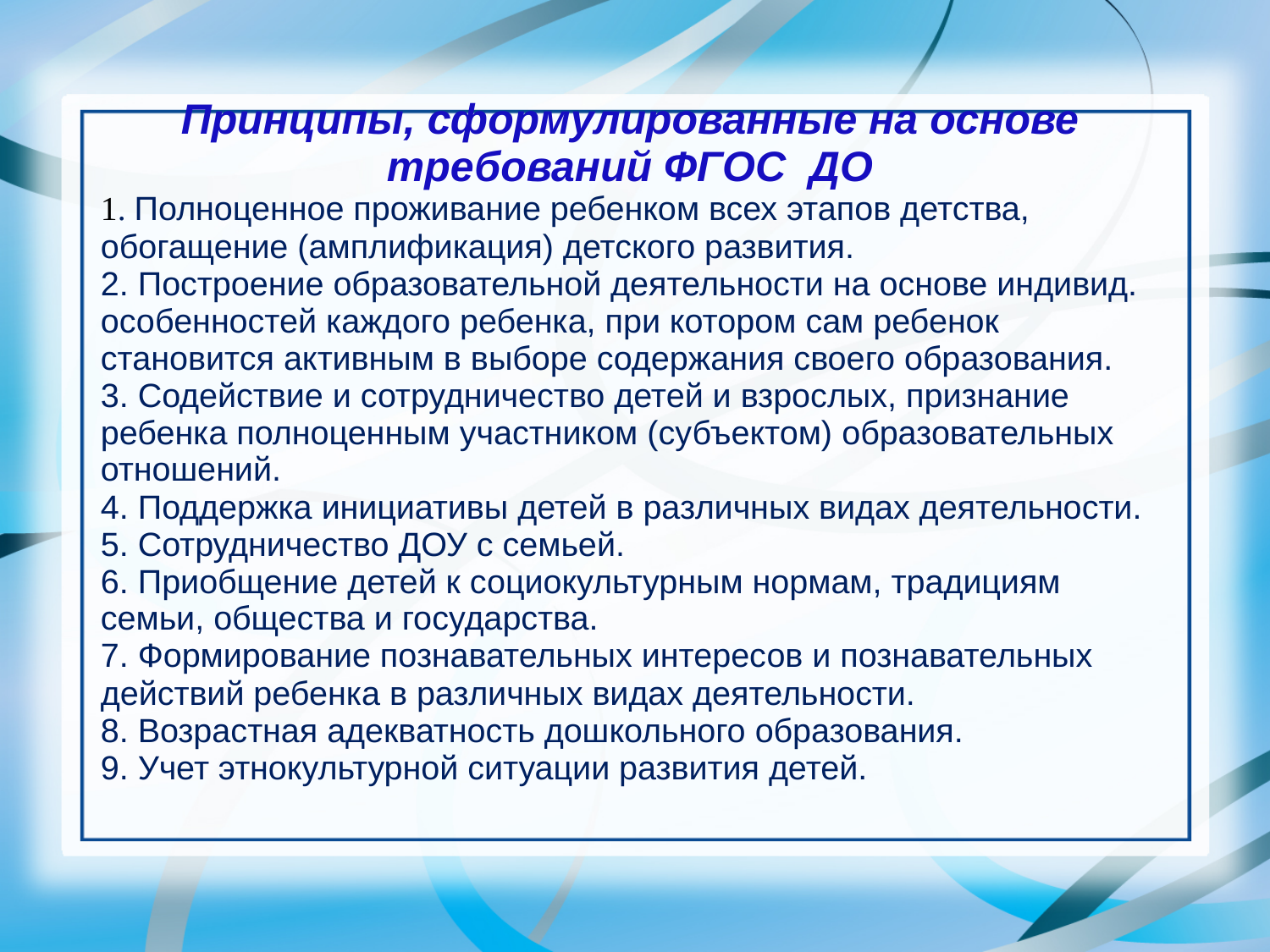

| Принципы, сформулированные на основе требований ФГОС ДО 1. Полноценное проживание ребенком всех этапов детства, обогащение (амплификация) детского развития. 2. Построение образовательной деятельности на основе индивид. особенностей каждого ребенка, при котором сам ребенок становится активным в выборе содержания своего образования. 3. Содействие и сотрудничество детей и взрослых, признание ребенка полноценным участником (субъектом) образовательных отношений. 4. Поддержка инициативы детей в различных видах деятельности. 5. Сотрудничество ДОУ с семьей. 6. Приобщение детей к социокультурным нормам, традициям семьи, общества и государства. 7. Формирование познавательных интересов и познавательных действий ребенка в различных видах деятельности. 8. Возрастная адекватность дошкольного образования. 9. Учет этнокультурной ситуации развития детей. |
| --- |